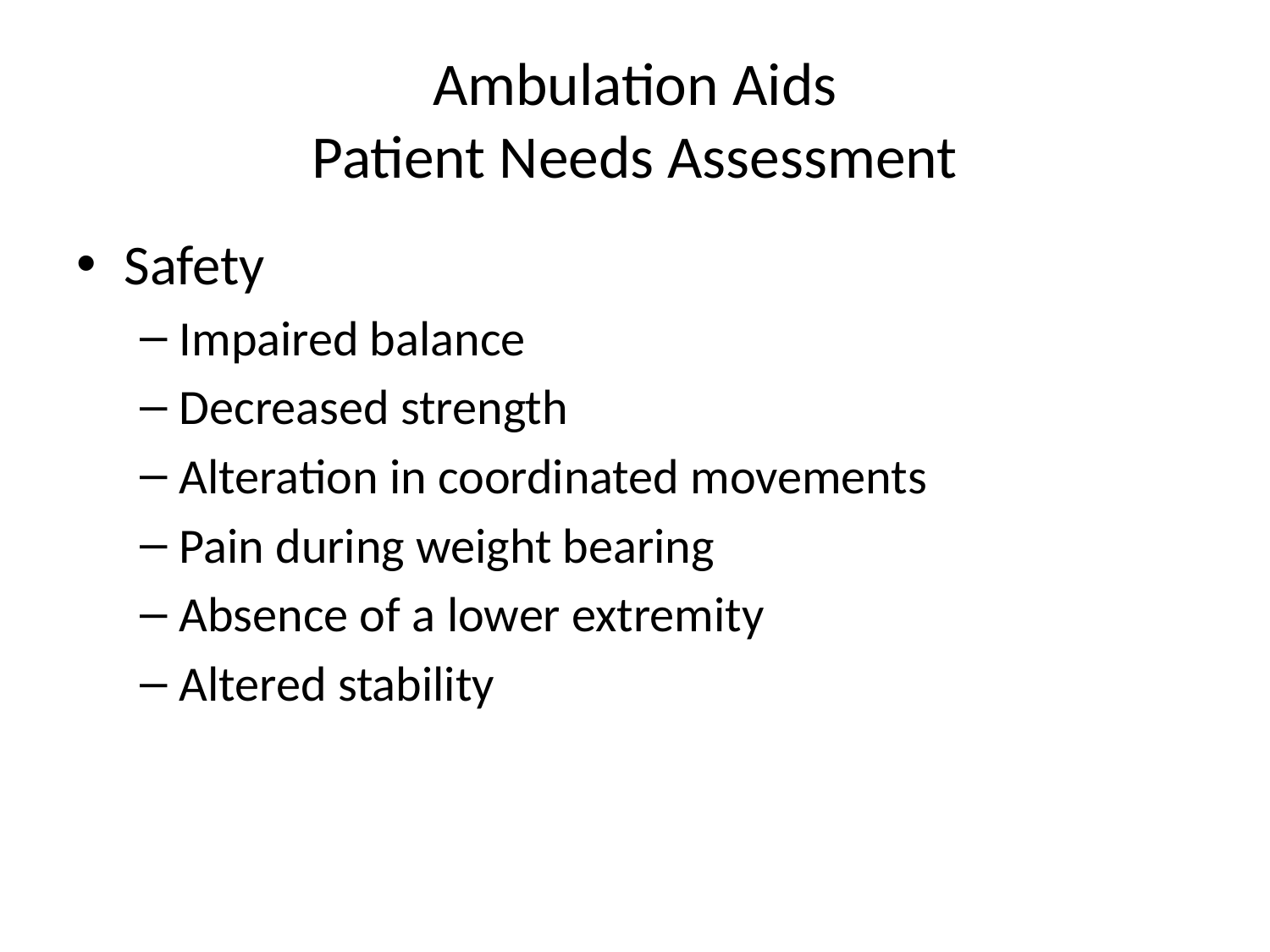

# Ambulation Aids Patient Needs Assessment
Safety
Impaired balance
Decreased strength
Alteration in coordinated movements
Pain during weight bearing
Absence of a lower extremity
Altered stability